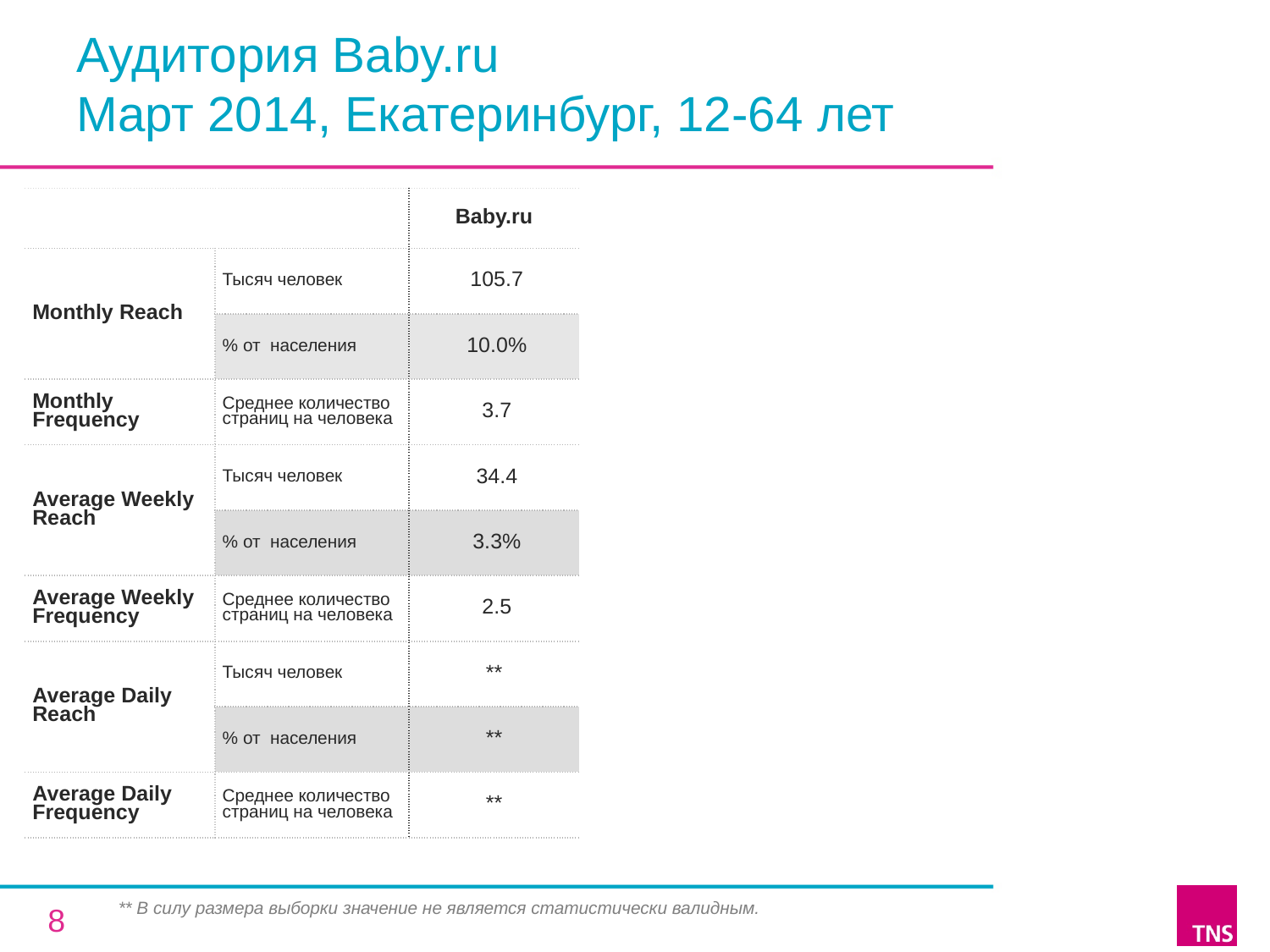

# Аудитория Baby.ru Март 2014, Екатеринбург, 12-64 лет
|  |  | Baby.ru |
| --- | --- | --- |
| Monthly Reach | Тысяч человек | 105.7 |
|  | % от населения | 10.0% |
| Monthly Frequency | Среднее количество страниц на человека | 3.7 |
| Average Weekly Reach | Тысяч человек | 34.4 |
|  | % от населения | 3.3% |
| Average Weekly Frequency | Среднее количество страниц на человека | 2.5 |
| Average Daily Reach | Тысяч человек | \*\* |
|  | % от населения | \*\* |
| Average Daily Frequency | Среднее количество страниц на человека | \*\* |
** В силу размера выборки значение не является статистически валидным.
8